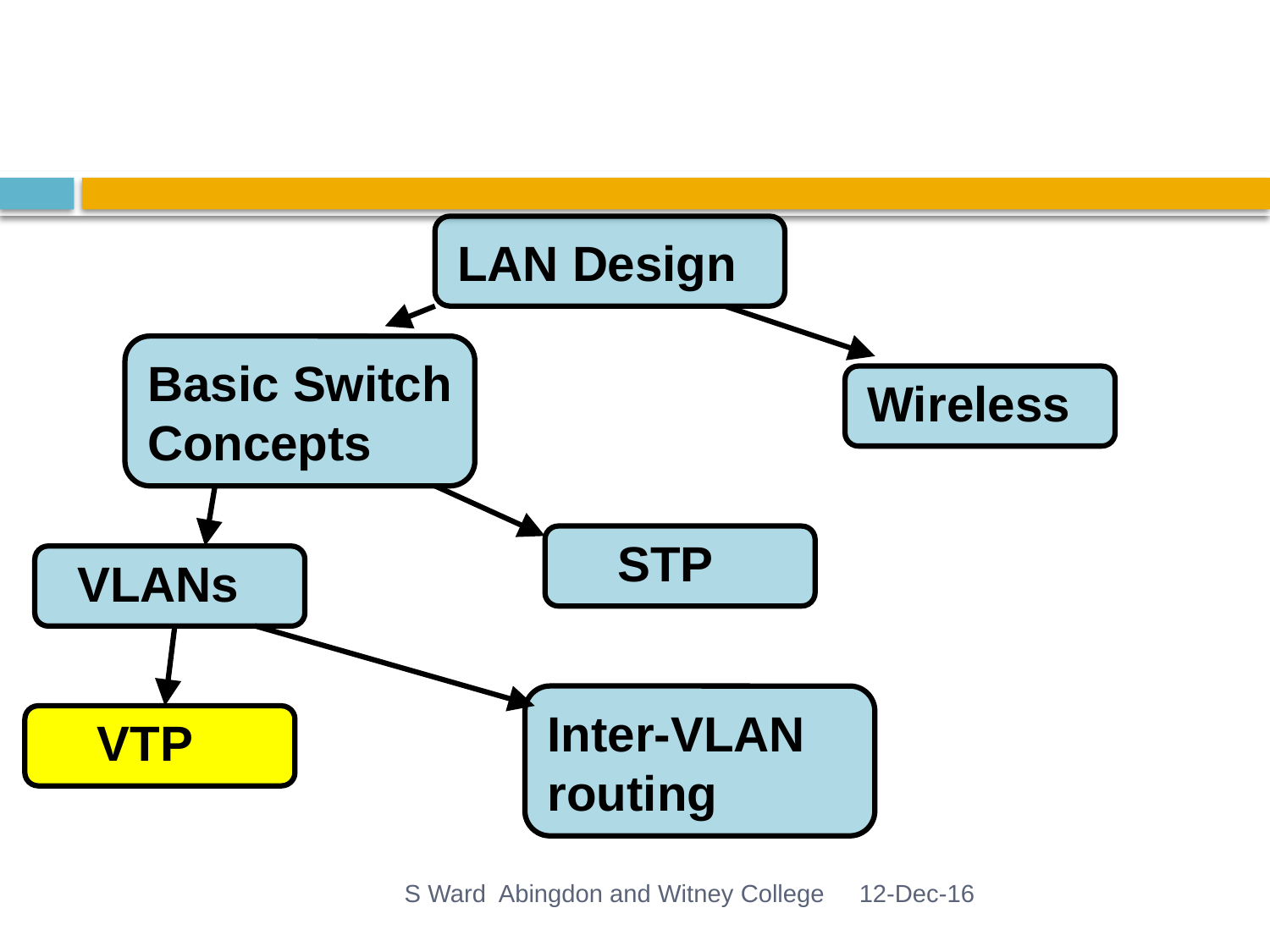

#

LAN Design

Basic Switch Concepts

Wireless

STP

VLANs

Inter-VLAN routing

VTP
S Ward  Abingdon and Witney College
12-Dec-16